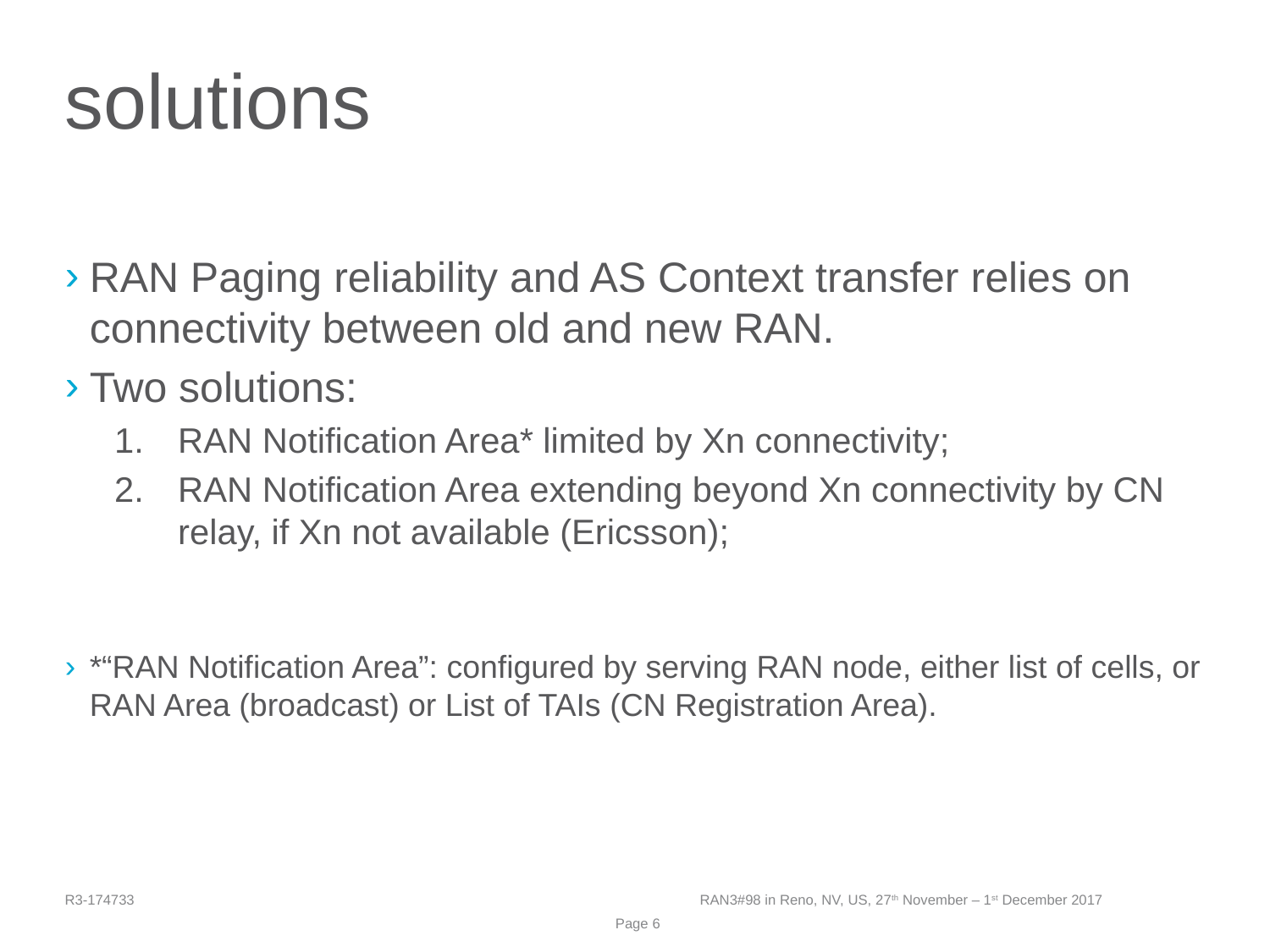

# solutions
RAN Paging reliability and AS Context transfer relies on connectivity between old and new RAN.
Two solutions:
RAN Notification Area* limited by Xn connectivity;
RAN Notification Area extending beyond Xn connectivity by CN relay, if Xn not available (Ericsson);

*“RAN Notification Area”: configured by serving RAN node, either list of cells, or RAN Area (broadcast) or List of TAIs (CN Registration Area).